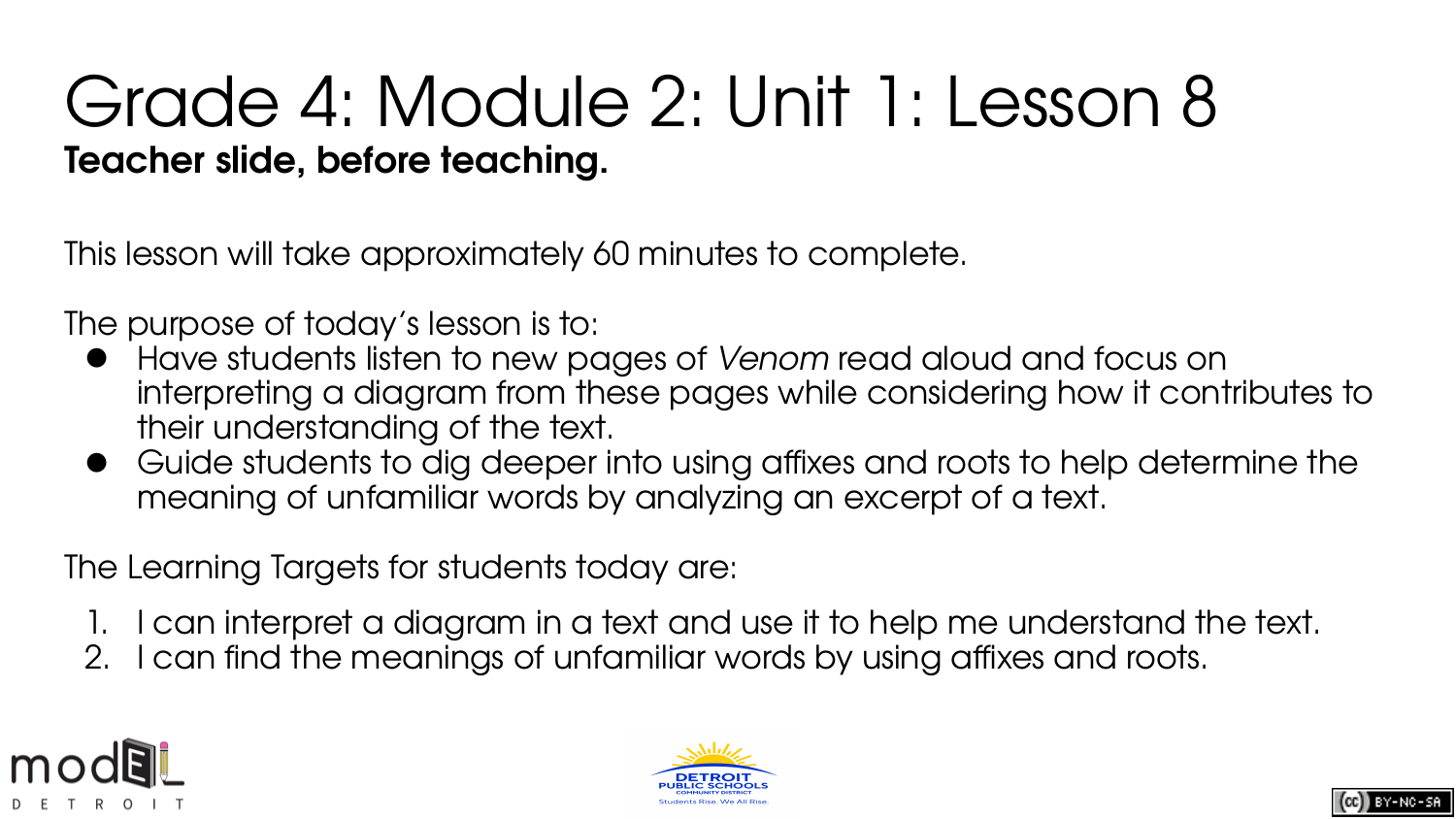

# Grade 4: Module 2: Unit 1: Lesson 8
Teacher slide, before teaching.
This lesson will take approximately 60 minutes to complete.

The purpose of today’s lesson is to:
Have students listen to new pages of Venom read aloud and focus on interpreting a diagram from these pages while considering how it contributes to their understanding of the text.
Guide students to dig deeper into using affixes and roots to help determine the meaning of unfamiliar words by analyzing an excerpt of a text.

The Learning Targets for students today are:
I can interpret a diagram in a text and use it to help me understand the text.
I can find the meanings of unfamiliar words by using affixes and roots.